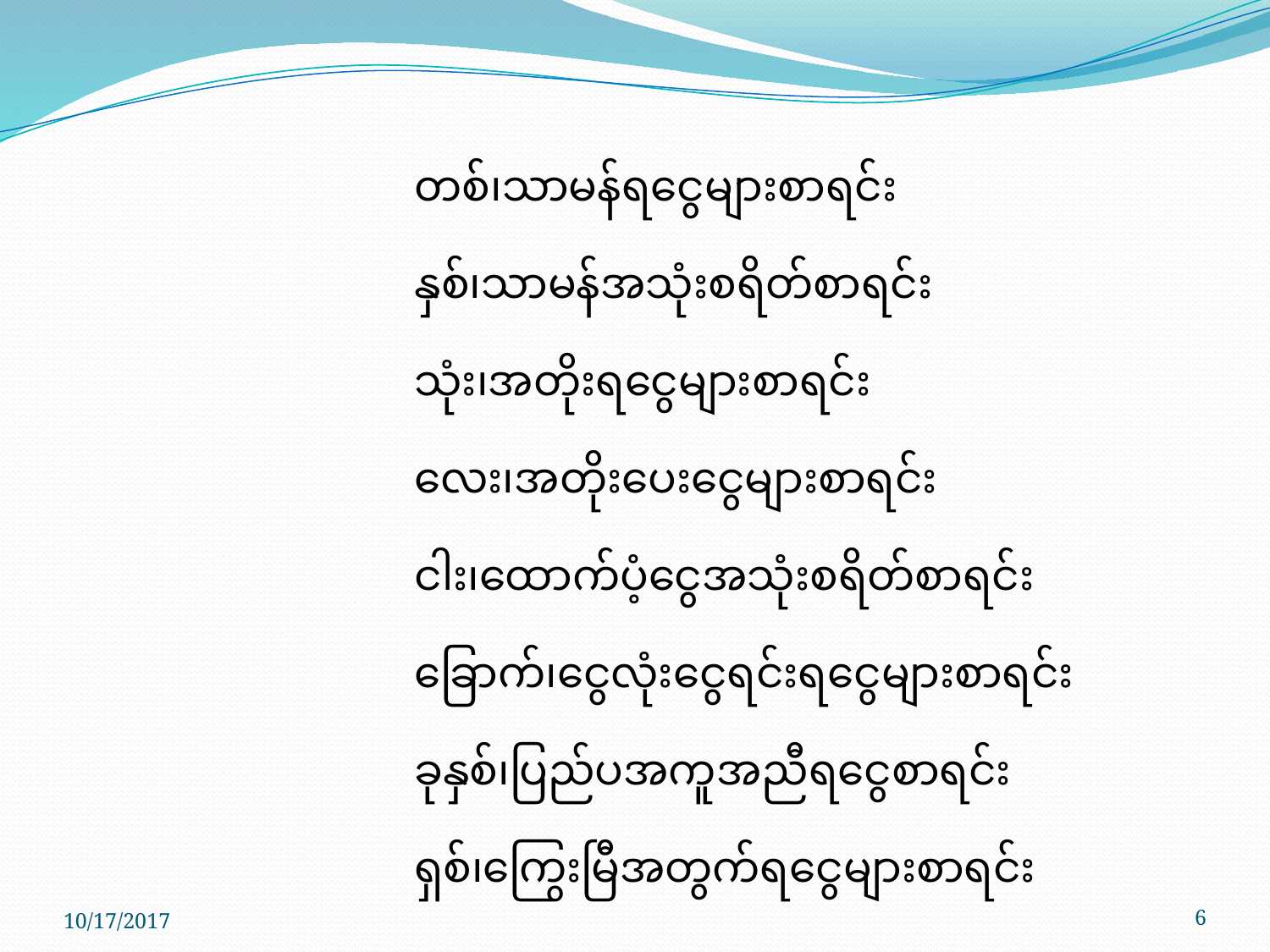

တစ်၊သာမန်ရငွေများစာရင်း
			နှစ်၊သာမန်အသုံးစရိတ်စာရင်း
			သုံး၊အတိုးရငွေများစာရင်း
			လေး၊အတိုးပေးငွေများစာရင်း
			ငါး၊ထောက်ပံ့ငွေအသုံးစရိတ်စာရင်း
			ခြောက်၊ငွေလုံးငွေရင်းရငွေများစာရင်း
			ခုနှစ်၊ပြည်ပအကူအညီရငွေစာရင်း
			ရှစ်၊ကြွေးမြီအတွက်ရငွေများစာရင်း

10/17/2017

6